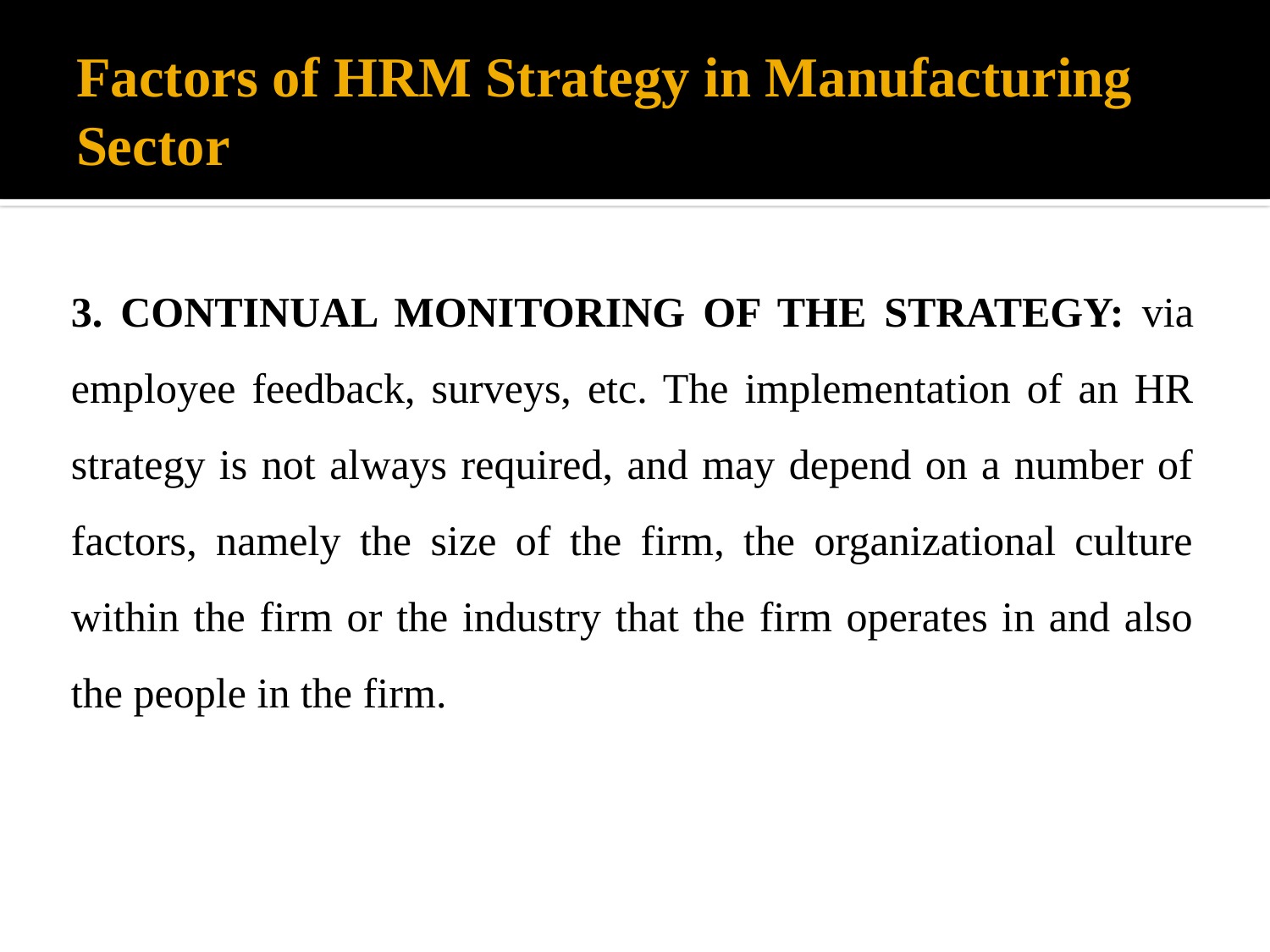

# Factors of HRM Strategy in Manufacturing Sector
3. CONTINUAL MONITORING OF THE STRATEGY: via employee feedback, surveys, etc. The implementation of an HR strategy is not always required, and may depend on a number of factors, namely the size of the firm, the organizational culture within the firm or the industry that the firm operates in and also the people in the firm.